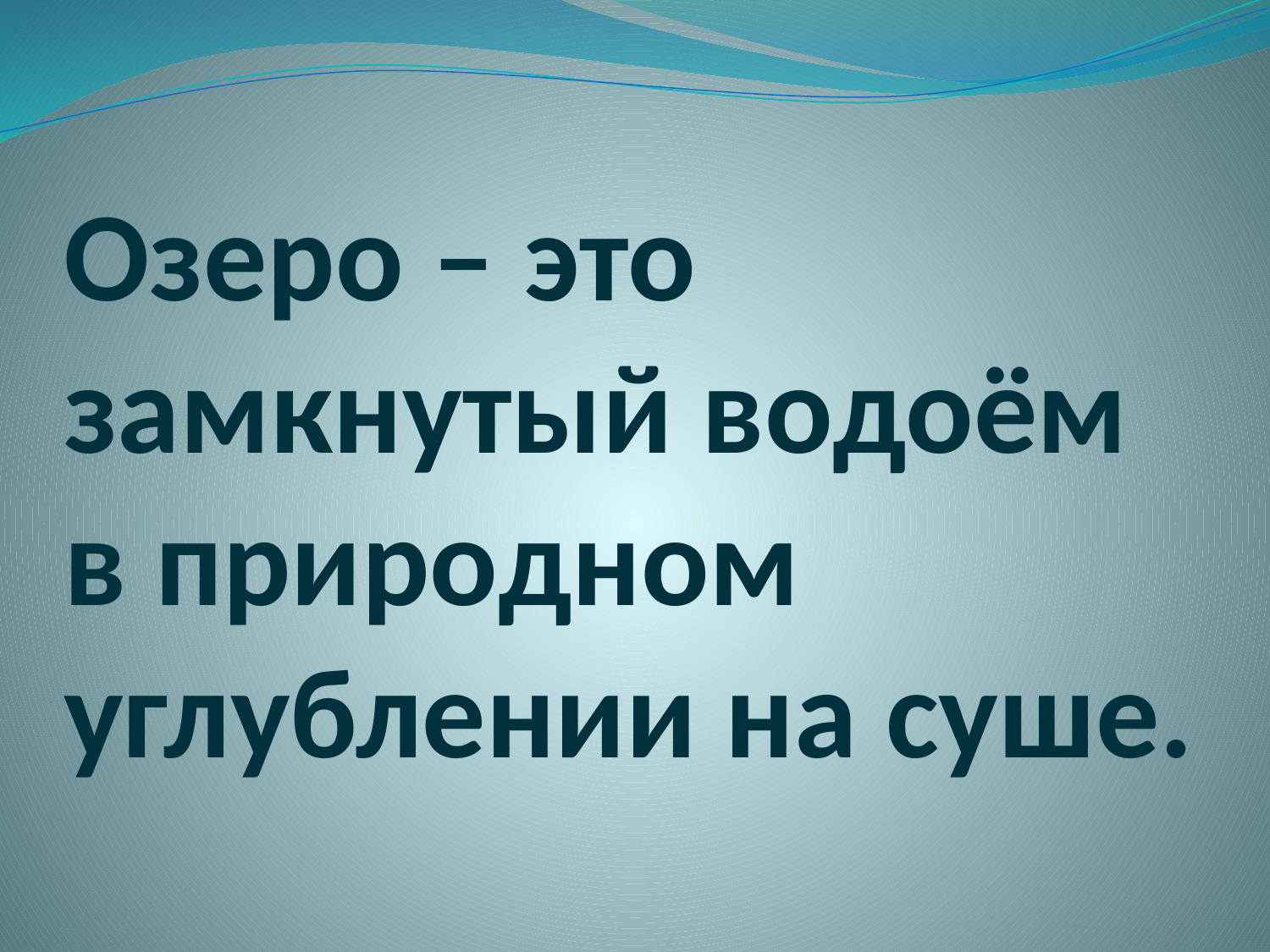

# Озеро – это замкнутый водоём в природном углублении на суше.